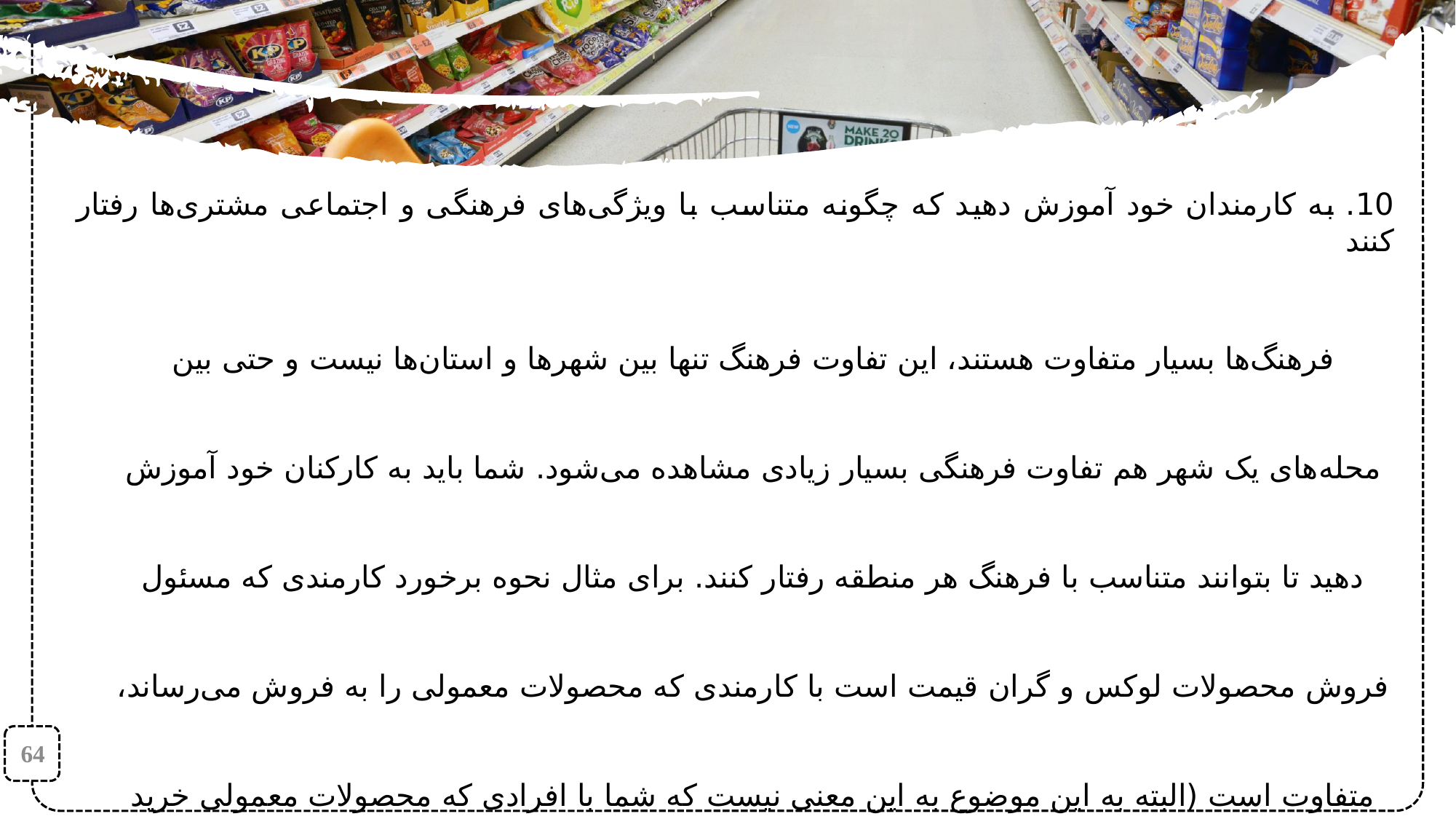

10. به کارمندان خود آموزش دهید که چگونه متناسب با ویژگی‌های فرهنگی و اجتماعی مشتری‌ها رفتار کنند
فرهنگ‌ها بسیار متفاوت هستند، این تفاوت فرهنگ تنها بین شهرها و استان‌ها نیست و حتی بین محله‌های یک شهر هم تفاوت فرهنگی بسیار زیادی مشاهده می‌شود. شما باید به کارکنان خود آموزش دهید تا بتوانند متناسب با فرهنگ هر منطقه رفتار کنند. برای مثال نحوه برخورد کارمندی که مسئول فروش محصولات لوکس و گران قیمت است با کارمندی که محصولات معمولی را به فروش می‌رساند، متفاوت است (البته به این موضوع به این معنی نیست که شما با افرادی که محصولات معمولی خرید می‌کنند، بد رفتاری کنید).

64